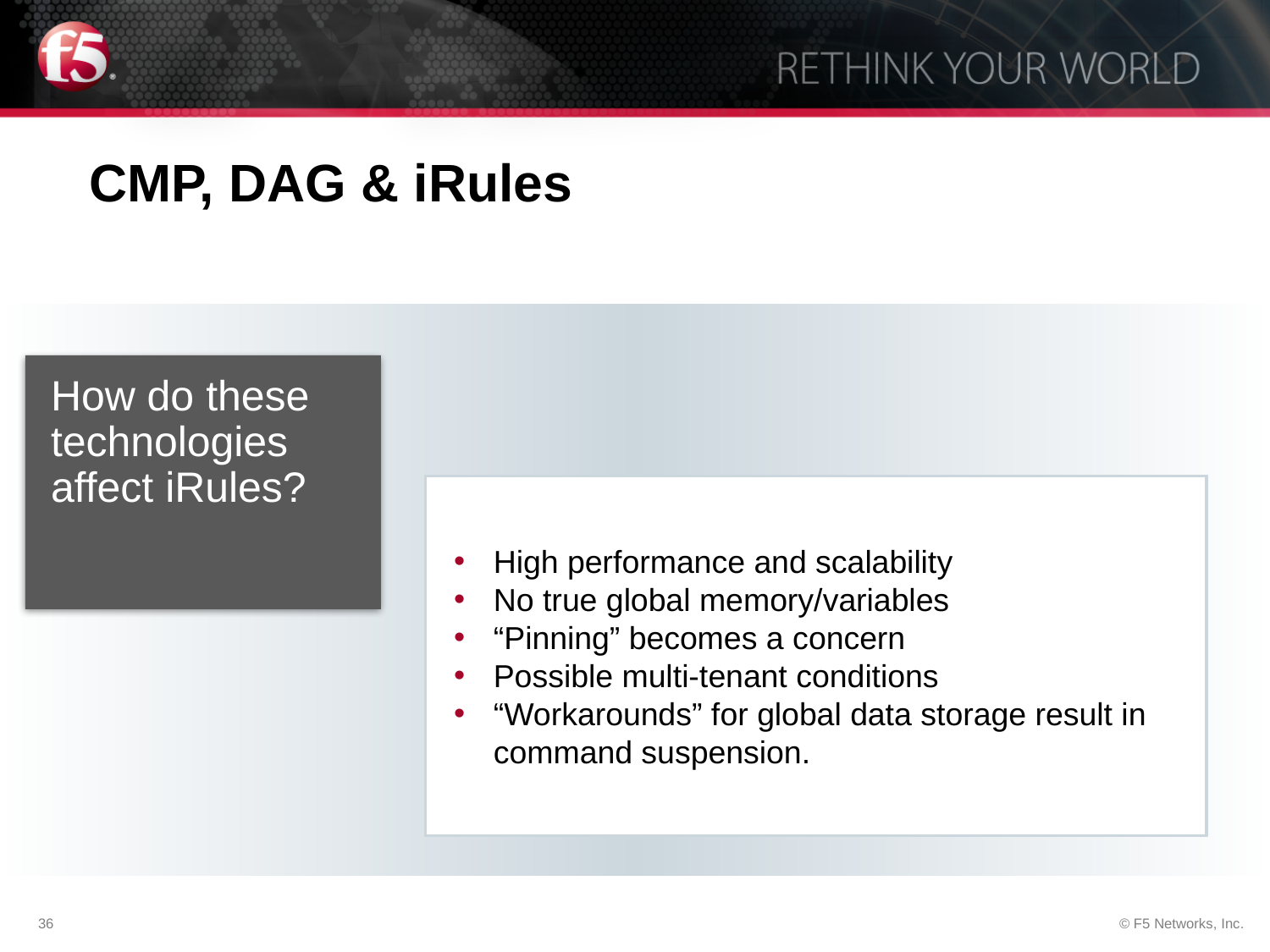

# CMP, DAG & iRules

How do these technologies affect iRules?
High performance and scalability
No true global memory/variables
“Pinning” becomes a concern
Possible multi-tenant conditions
“Workarounds” for global data storage result in command suspension.